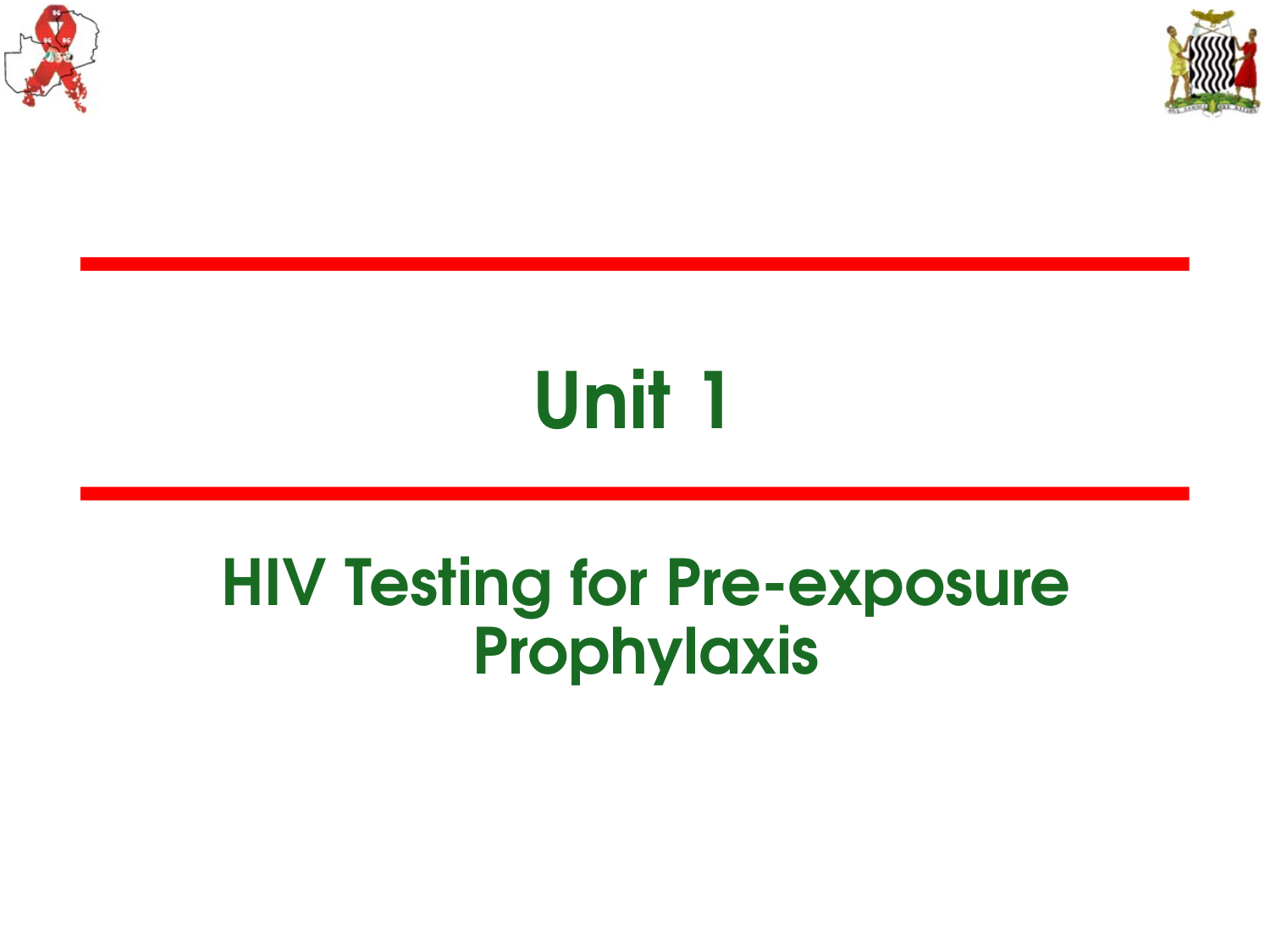

# Unit 1
HIV Testing for Pre-exposure Prophylaxis